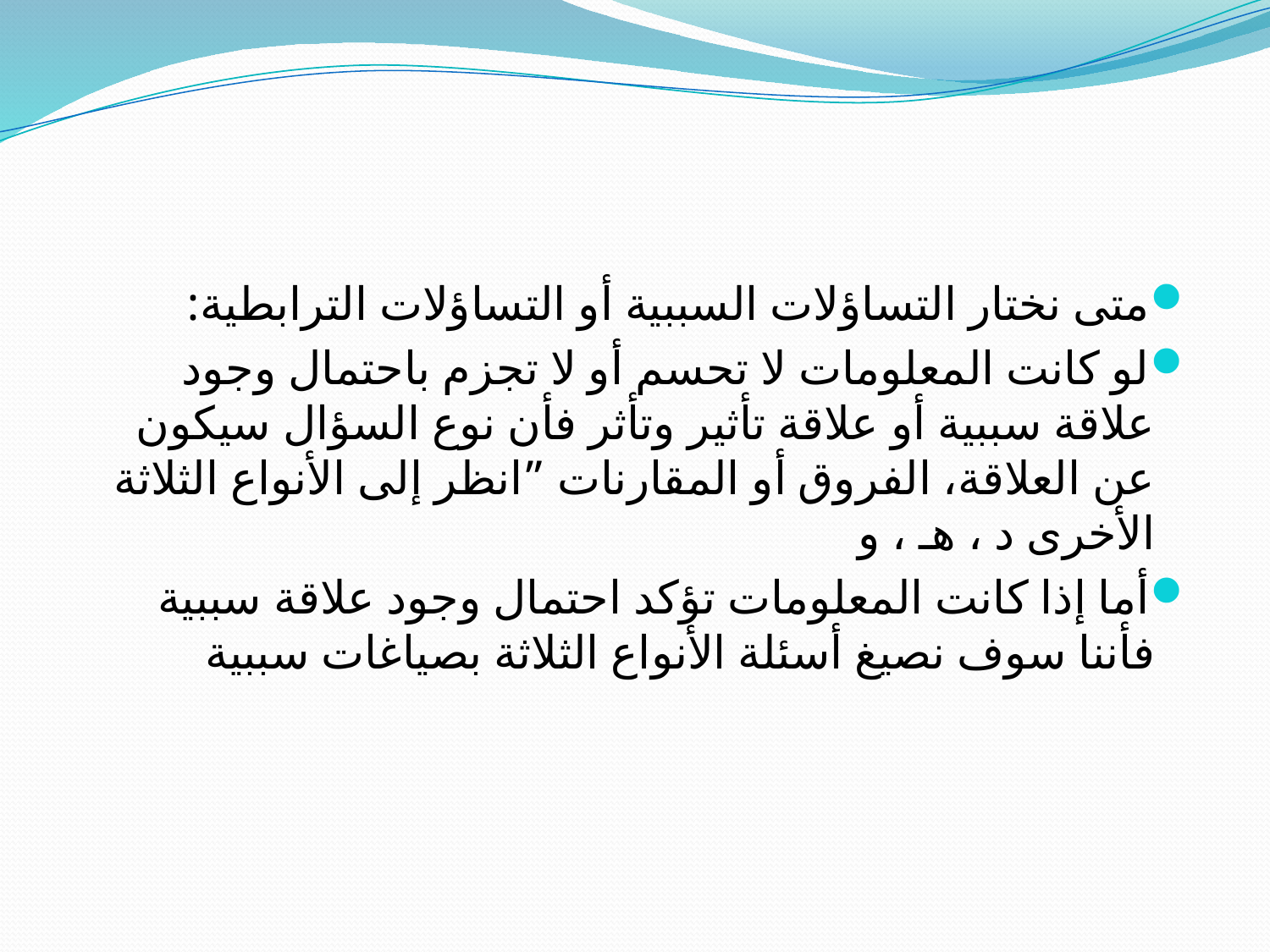

#
متى نختار التساؤلات السببية أو التساؤلات الترابطية:
لو كانت المعلومات لا تحسم أو لا تجزم باحتمال وجود علاقة سببية أو علاقة تأثير وتأثر فأن نوع السؤال سيكون عن العلاقة، الفروق أو المقارنات ”انظر إلى الأنواع الثلاثة الأخرى د ، هـ ، و
أما إذا كانت المعلومات تؤكد احتمال وجود علاقة سببية فأننا سوف نصيغ أسئلة الأنواع الثلاثة بصياغات سببية